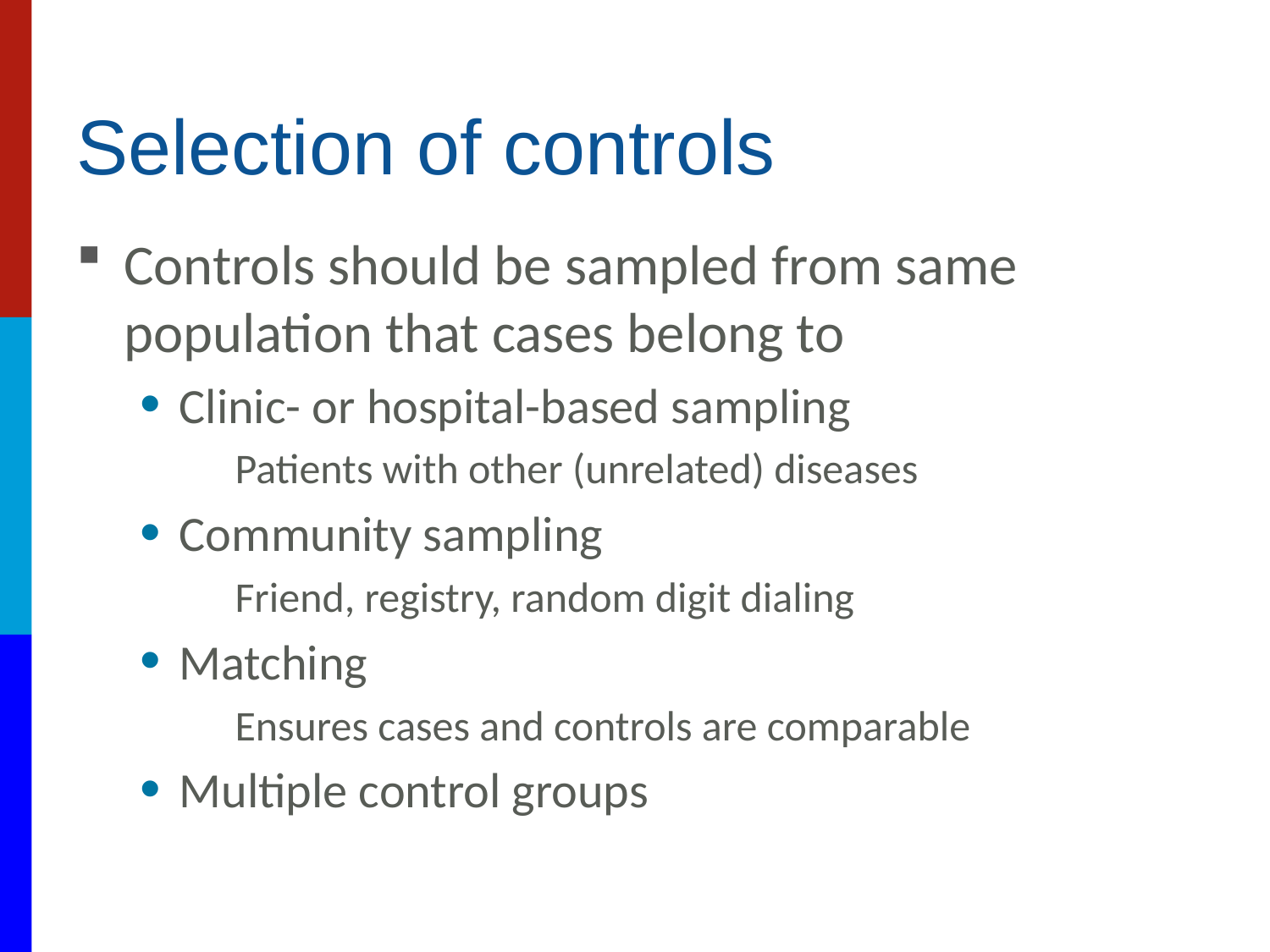

# Selection of controls
Controls should be sampled from same population that cases belong to
Clinic- or hospital-based sampling
Patients with other (unrelated) diseases
Community sampling
Friend, registry, random digit dialing
Matching
Ensures cases and controls are comparable
Multiple control groups